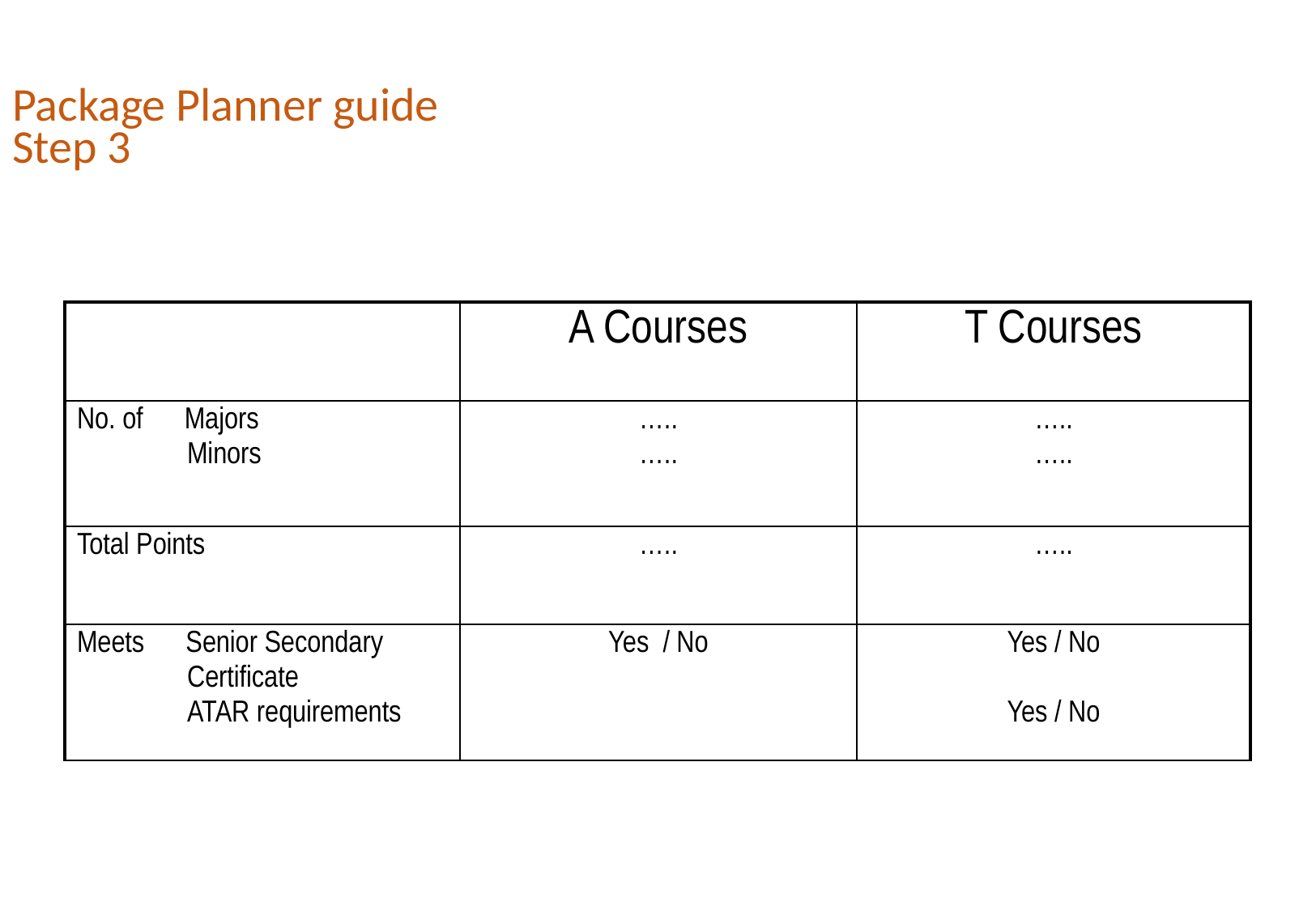

# Package Planner guide Step 3
|  | A Courses | T Courses |
| --- | --- | --- |
| No. of Majors Minors | ….. ….. | ….. ….. |
| Total Points | ….. | ….. |
| Meets Senior Secondary Certificate ATAR requirements | Yes / No | Yes / No Yes / No |